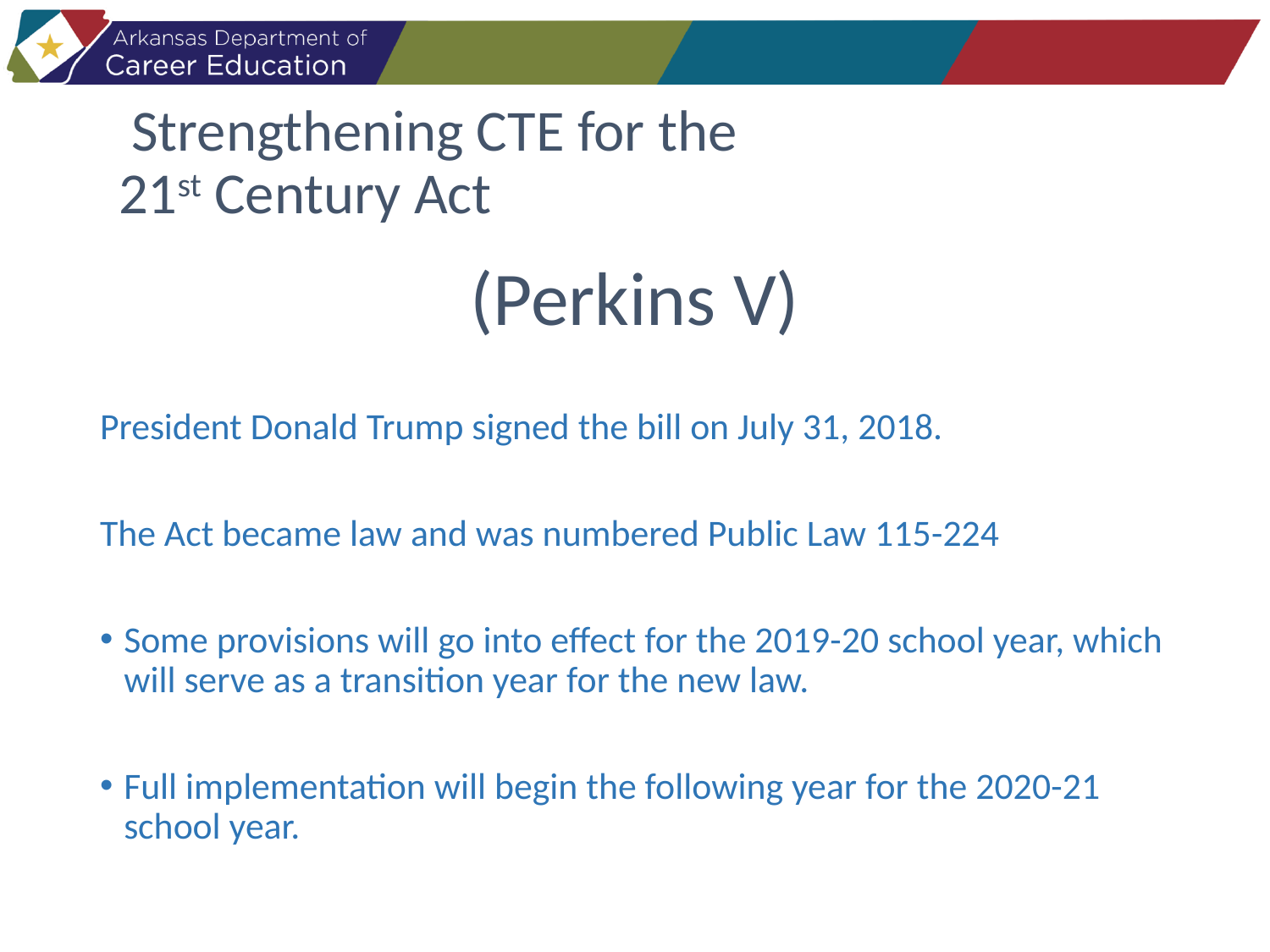

# Strengthening CTE for the 21st Century Act
(Perkins V)

President Donald Trump signed the bill on July 31, 2018.

The Act became law and was numbered Public Law 115-224

Some provisions will go into effect for the 2019-20 school year, which will serve as a transition year for the new law.

Full implementation will begin the following year for the 2020-21 school year.